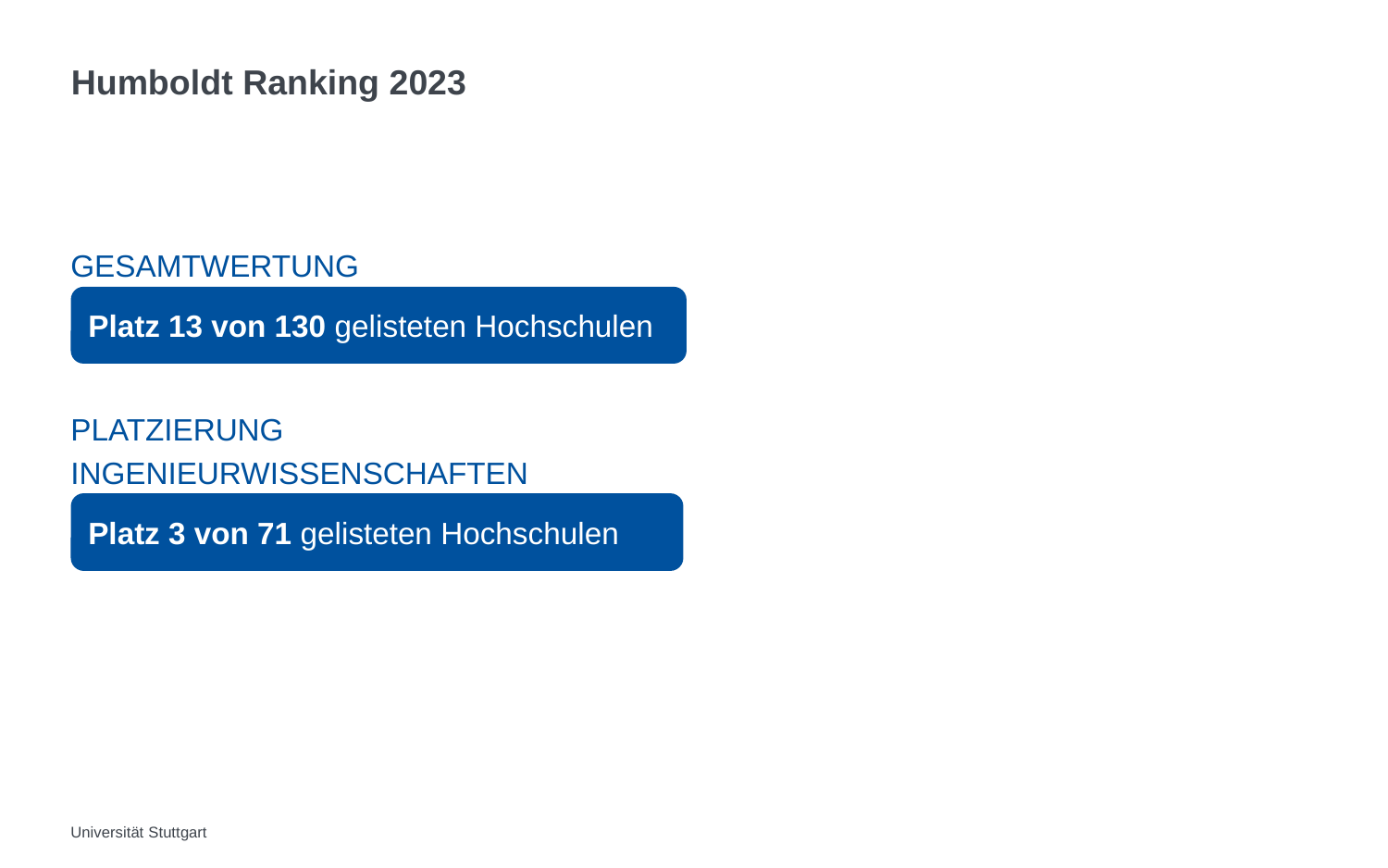

# Humboldt Ranking 2023
Gesamtwertung
Platz 13 von 130 gelisteten Hochschulen
Platzierung Ingenieurwissenschaften
Platz 3 von 71 gelisteten Hochschulen
Universität Stuttgart